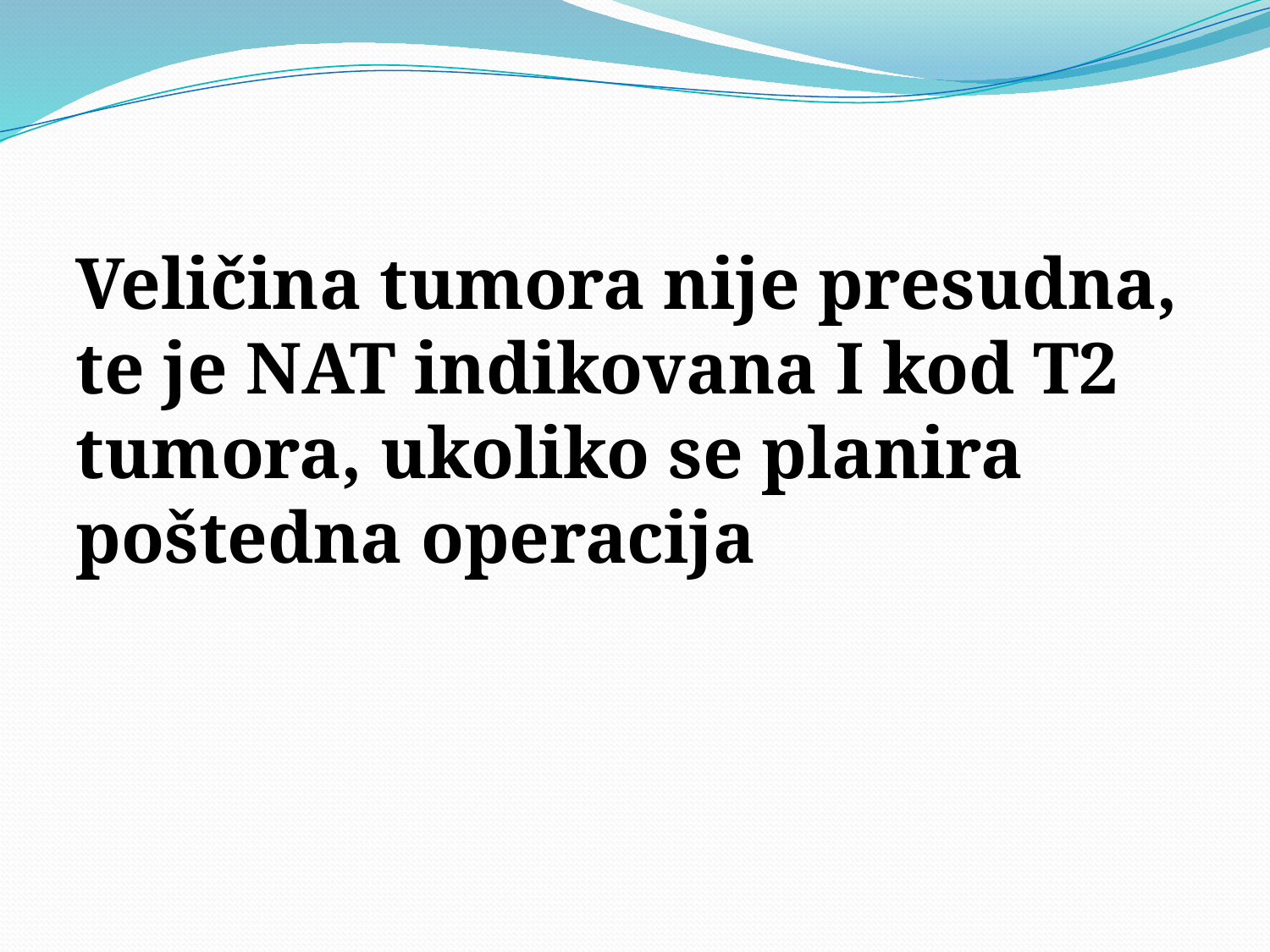

Veličina tumora nije presudna, te je NAT indikovana I kod T2 tumora, ukoliko se planira poštedna operacija